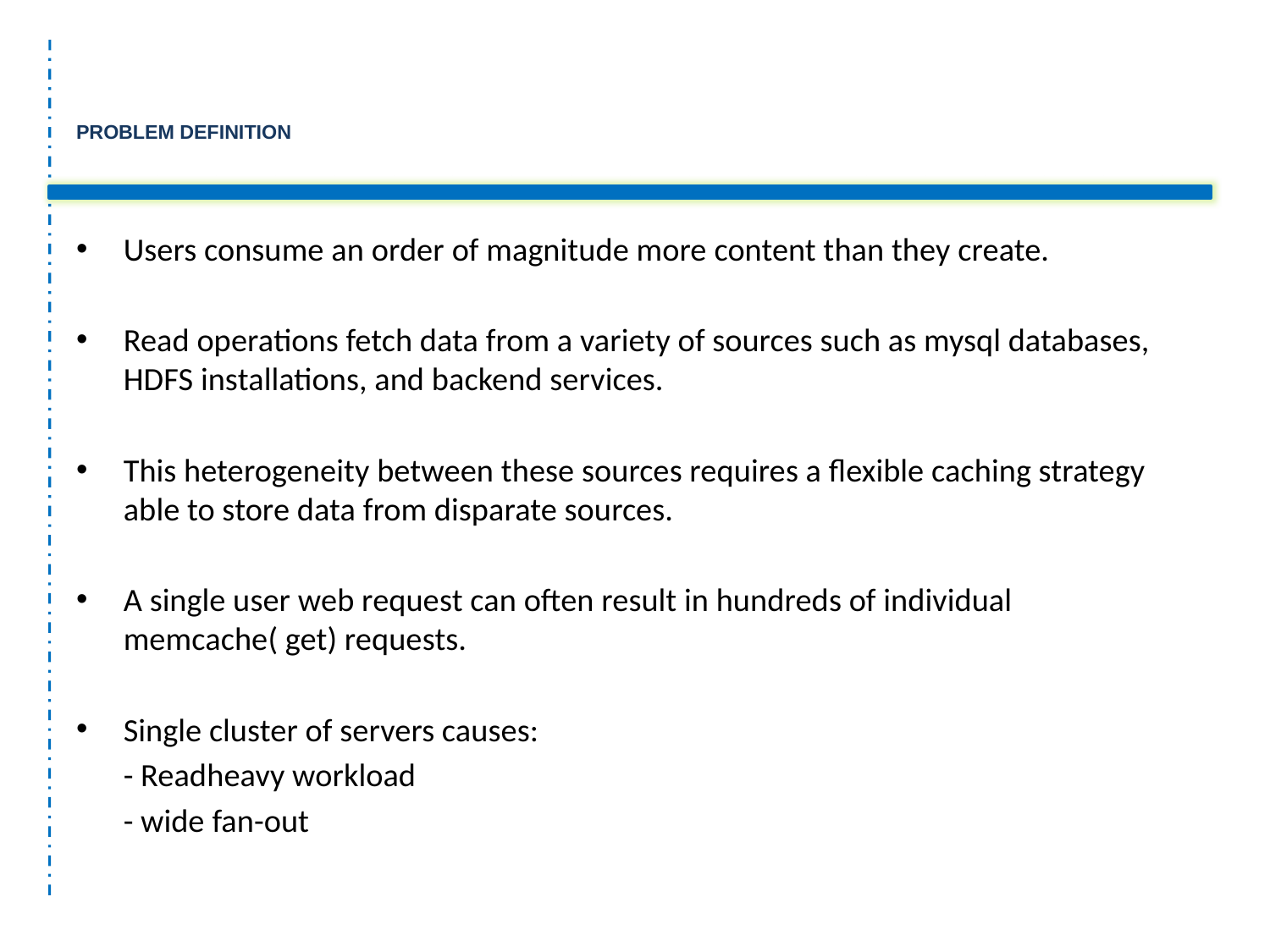

# PROBLEM DEFINITION

Users consume an order of magnitude more content than they create.

Read operations fetch data from a variety of sources such as mysql databases, HDFS installations, and backend services.

This heterogeneity between these sources requires a flexible caching strategy able to store data from disparate sources.

A single user web request can often result in hundreds of individual memcache( get) requests.

Single cluster of servers causes:
			- Readheavy workload
			- wide fan-out